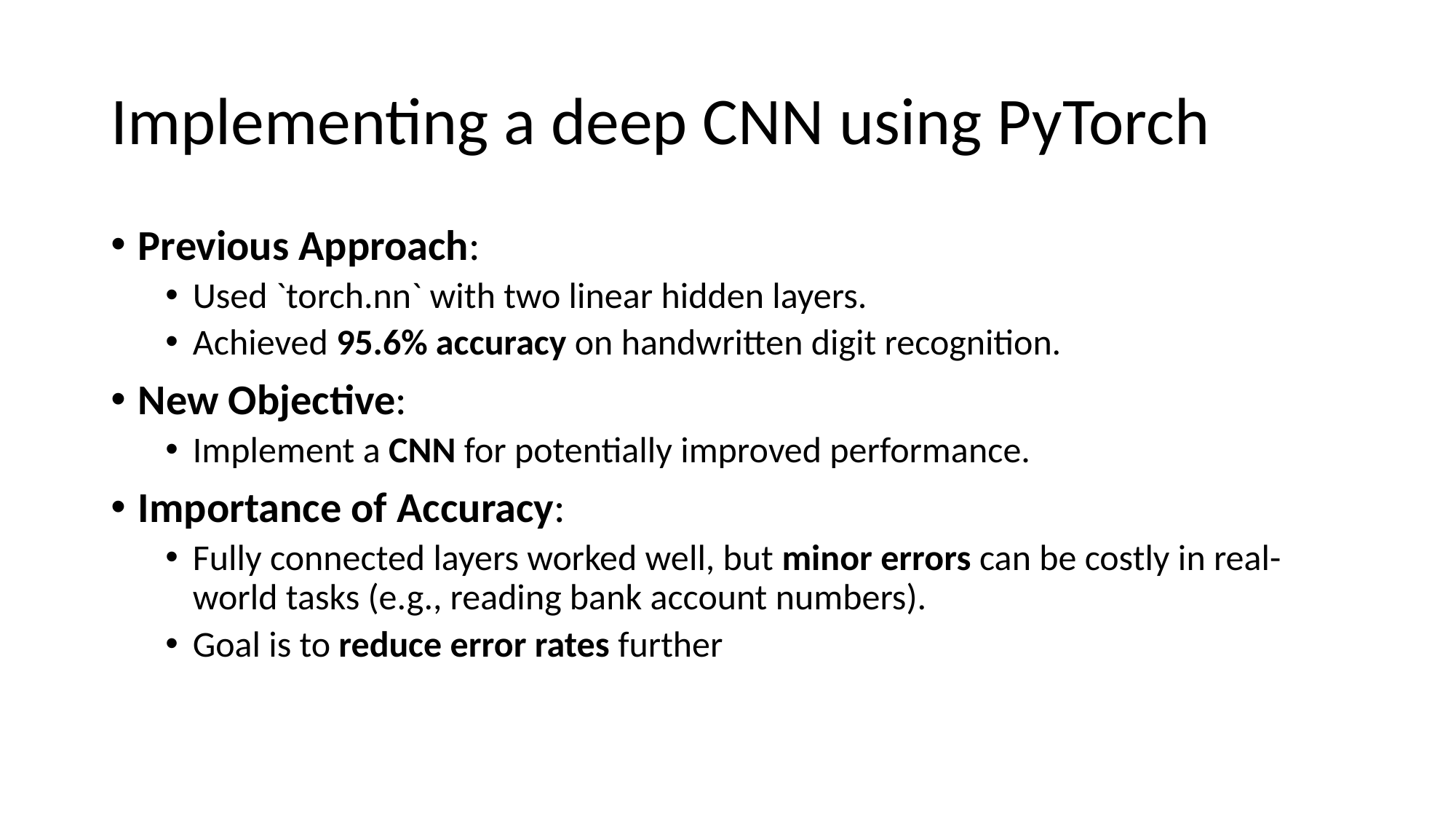

# Implementing a deep CNN using PyTorch
Previous Approach:
Used `torch.nn` with two linear hidden layers.
Achieved 95.6% accuracy on handwritten digit recognition.
New Objective:
Implement a CNN for potentially improved performance.
Importance of Accuracy:
Fully connected layers worked well, but minor errors can be costly in real-world tasks (e.g., reading bank account numbers).
Goal is to reduce error rates further